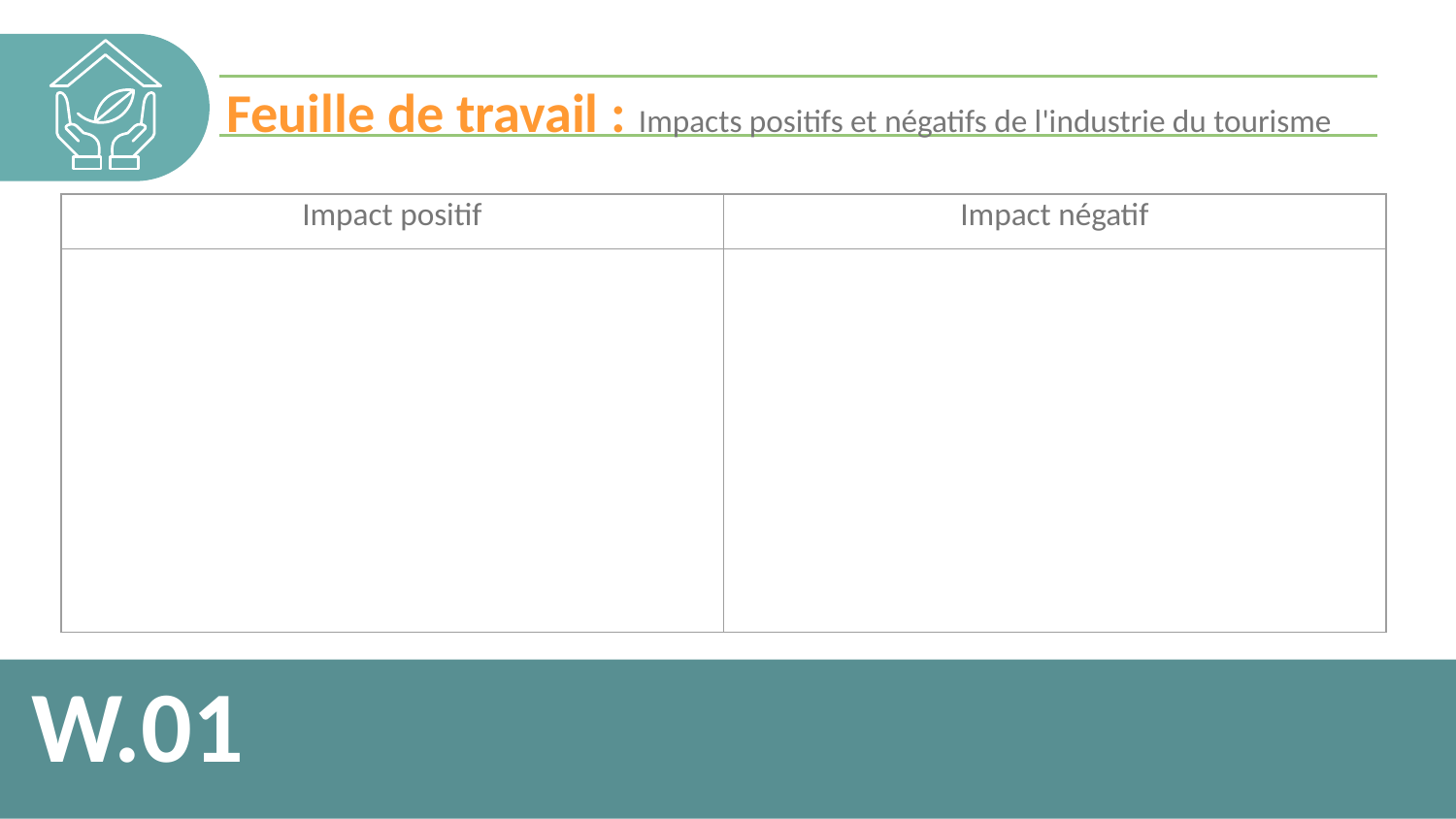

Feuille de travail : Impacts positifs et négatifs de l'industrie du tourisme

| Impact positif | Impact négatif |
| --- | --- |
|  |  |

W.01
25